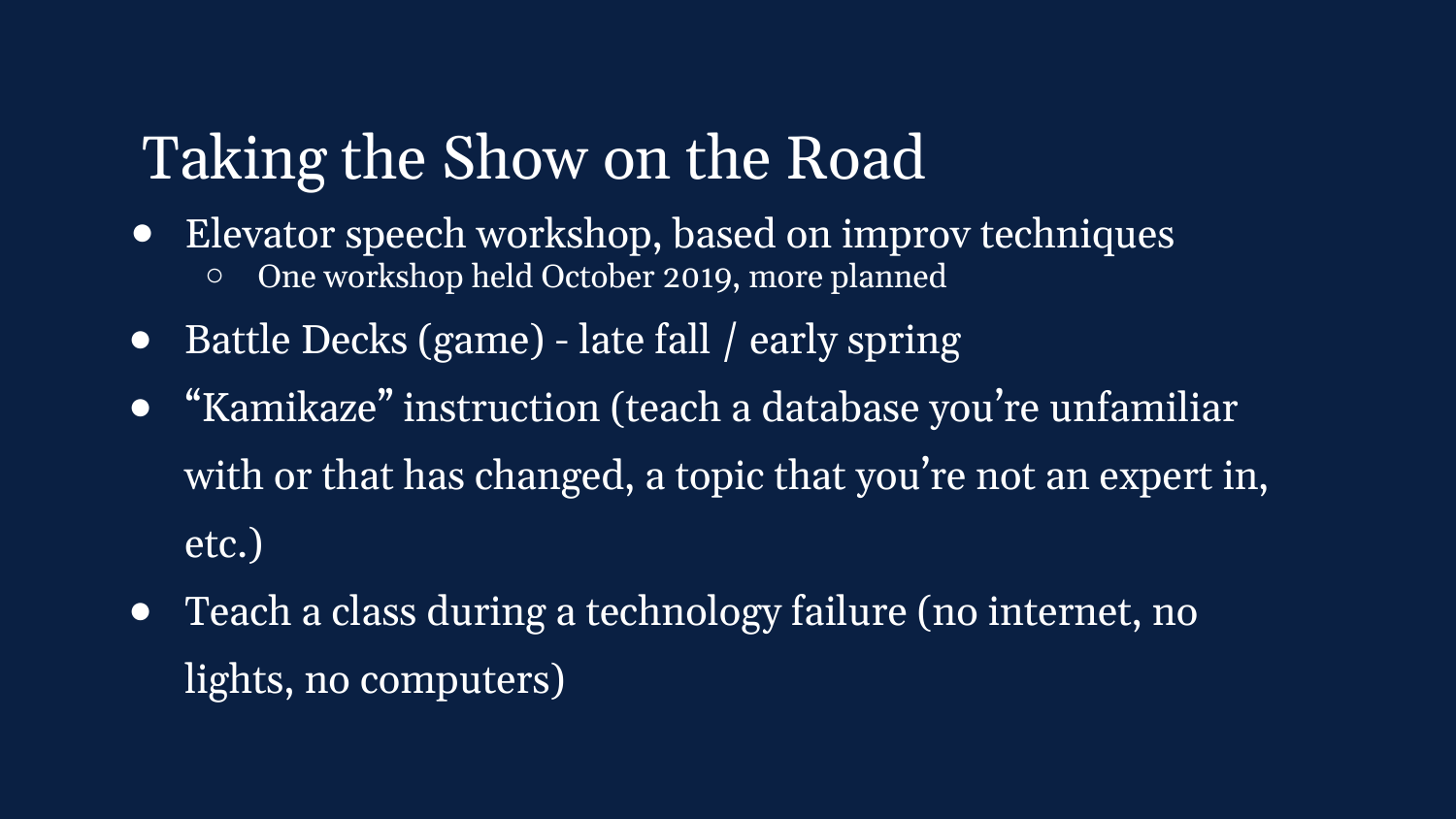

Taking the Show on the Road
Elevator speech workshop, based on improv techniques
One workshop held October 2019, more planned
Battle Decks (game) - late fall / early spring
“Kamikaze” instruction (teach a database you’re unfamiliar with or that has changed, a topic that you’re not an expert in, etc.)
Teach a class during a technology failure (no internet, no lights, no computers)